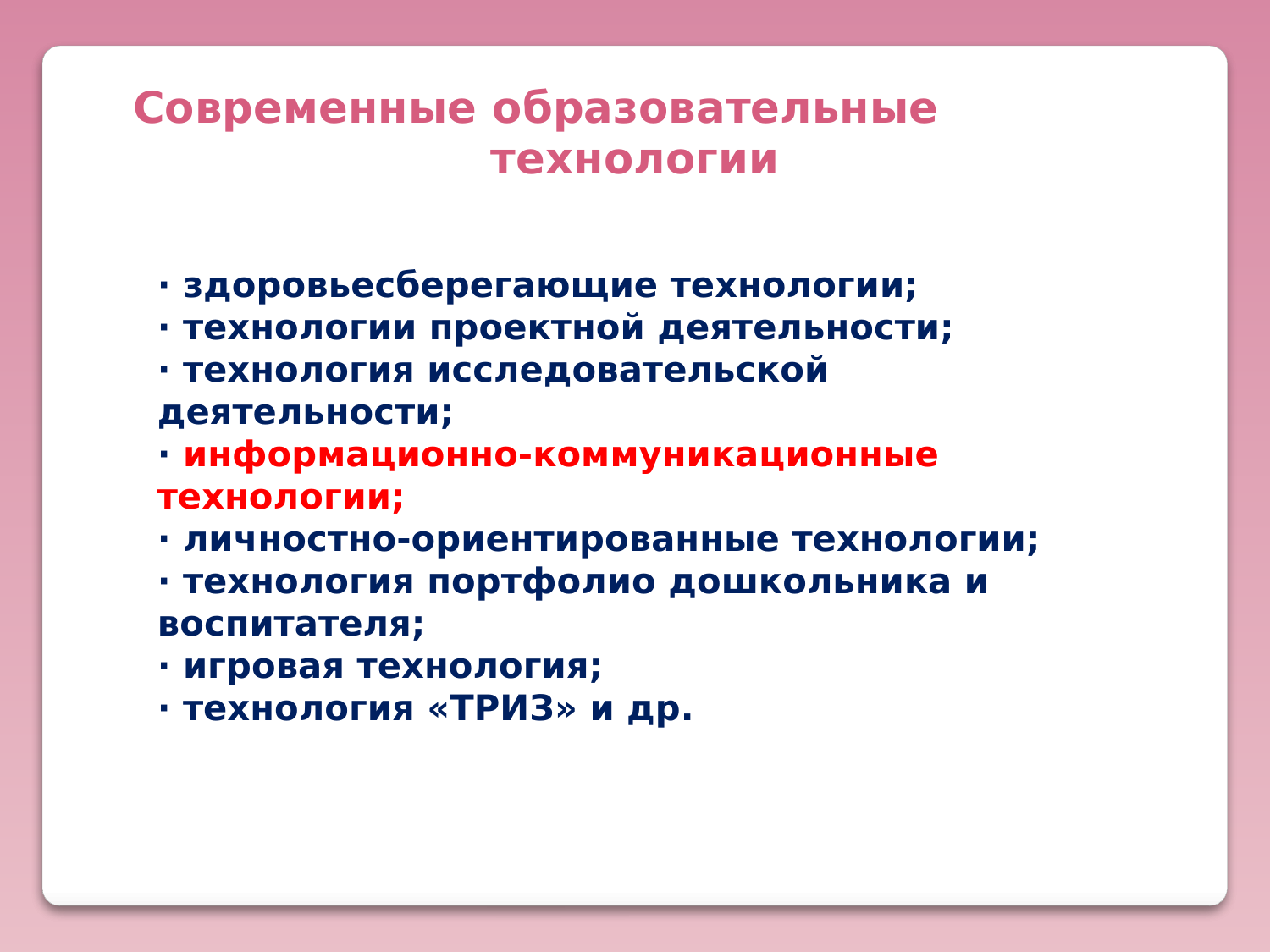

Современные образовательные               технологии
· здоровьесберегающие технологии;
· технологии проектной деятельности;
· технология исследовательской деятельности;
· информационно-коммуникационные технологии;
· личностно-ориентированные технологии;
· технология портфолио дошкольника и воспитателя;
· игровая технология;
· технология «ТРИЗ» и др.